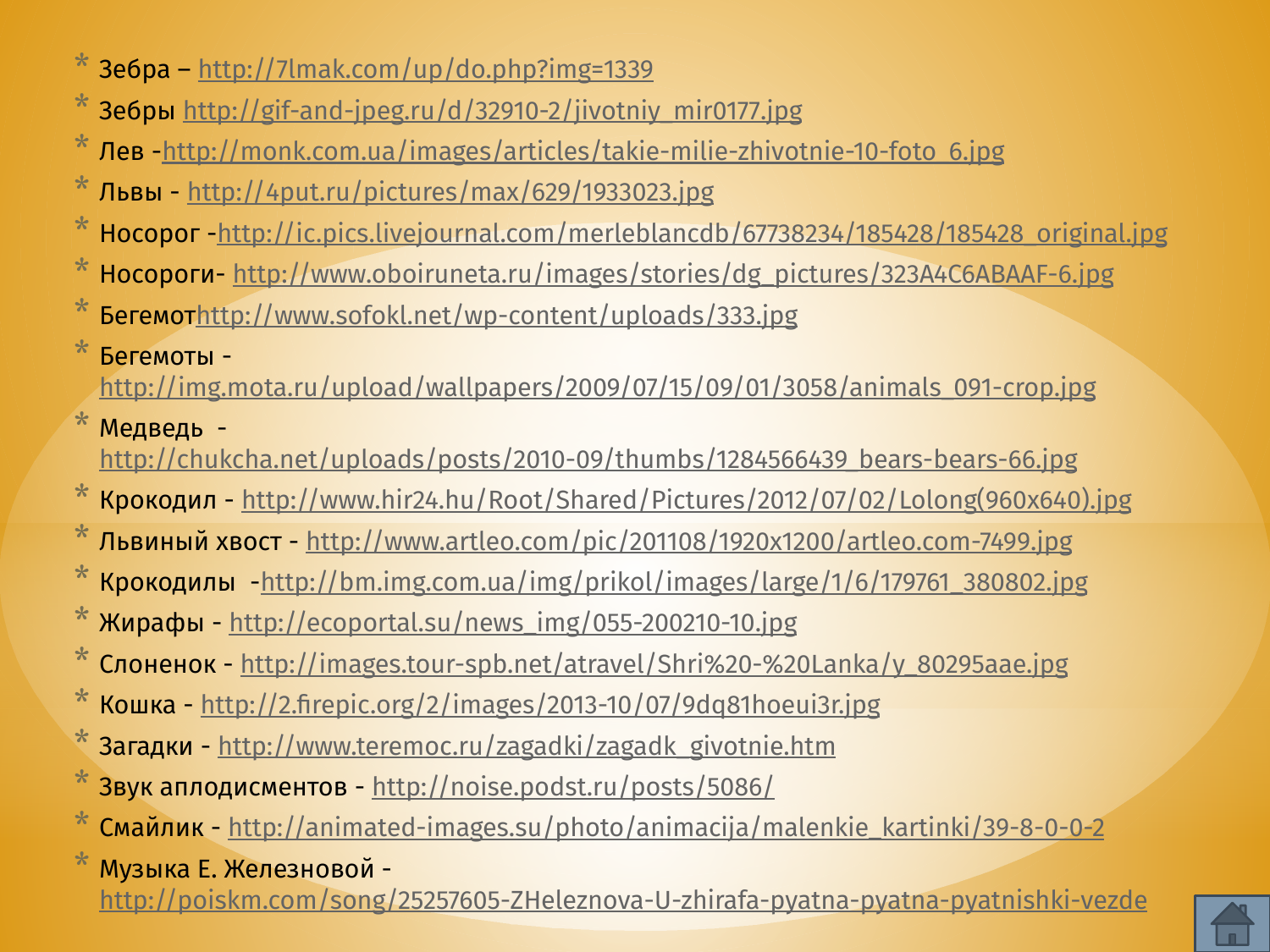

Зебра – http://7lmak.com/up/do.php?img=1339
Зебры http://gif-and-jpeg.ru/d/32910-2/jivotniy_mir0177.jpg
Лев -http://monk.com.ua/images/articles/takie-milie-zhivotnie-10-foto_6.jpg
Львы - http://4put.ru/pictures/max/629/1933023.jpg
Носорог -http://ic.pics.livejournal.com/merleblancdb/67738234/185428/185428_original.jpg
Носороги- http://www.oboiruneta.ru/images/stories/dg_pictures/323A4C6ABAAF-6.jpg
Бегемотhttp://www.sofokl.net/wp-content/uploads/333.jpg
Бегемоты - http://img.mota.ru/upload/wallpapers/2009/07/15/09/01/3058/animals_091-crop.jpg
Медведь  - http://chukcha.net/uploads/posts/2010-09/thumbs/1284566439_bears-bears-66.jpg
Крокодил - http://www.hir24.hu/Root/Shared/Pictures/2012/07/02/Lolong(960x640).jpg
Львиный хвост - http://www.artleo.com/pic/201108/1920x1200/artleo.com-7499.jpg
Крокодилы  -http://bm.img.com.ua/img/prikol/images/large/1/6/179761_380802.jpg
Жирафы - http://ecoportal.su/news_img/055-200210-10.jpg
Слоненок - http://images.tour-spb.net/atravel/Shri%20-%20Lanka/y_80295aae.jpg
Кошка - http://2.firepic.org/2/images/2013-10/07/9dq81hoeui3r.jpg
Загадки - http://www.teremoc.ru/zagadki/zagadk_givotnie.htm
Звук аплодисментов - http://noise.podst.ru/posts/5086/
Смайлик - http://animated-images.su/photo/animacija/malenkie_kartinki/39-8-0-0-2
Музыка Е. Железновой - http://poiskm.com/song/25257605-ZHeleznova-U-zhirafa-pyatna-pyatna-pyatnishki-vezde

#